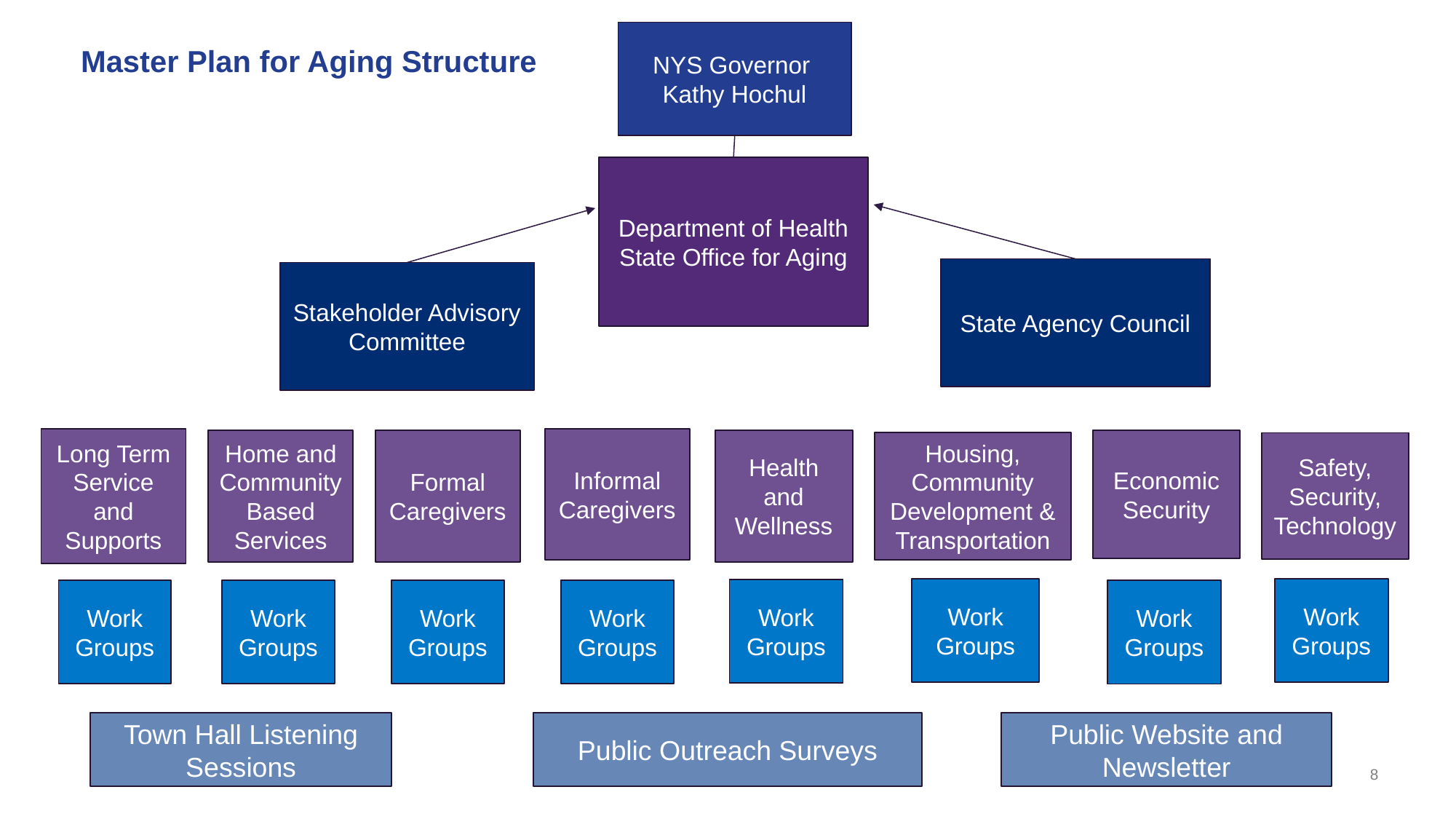

NYS Governor
Kathy Hochul
Master Plan for Aging Structure
Department of Health
State Office for Aging
State Agency Council
Stakeholder Advisory Committee
Informal Caregivers
Long Term Service and Supports
Home and Community Based Services
Formal Caregivers
Health and Wellness
Economic Security
Housing, Community Development &
Transportation
Safety, Security, Technology
Work Groups
Work Groups
Work Groups
Work Groups
Work Groups
Work Groups
Work Groups
Work Groups
Town Hall Listening Sessions
Public Outreach Surveys
Public Website and Newsletter